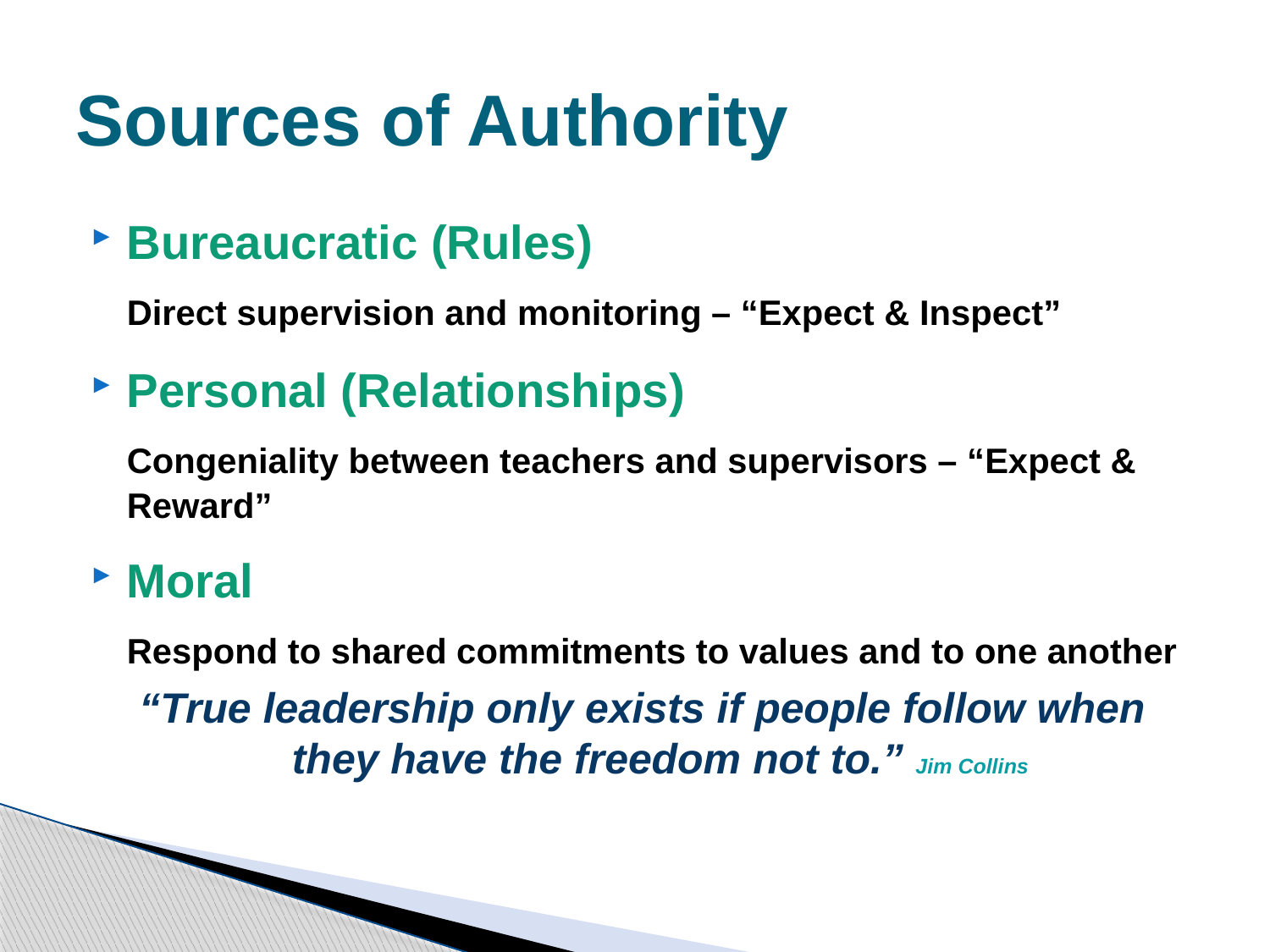

# Sources of Authority
Bureaucratic (Rules)
	Direct supervision and monitoring – “Expect & Inspect”

Personal (Relationships)
	Congeniality between teachers and supervisors – “Expect & Reward”

Moral
	Respond to shared commitments to values and to one another
“True leadership only exists if people follow when they have the freedom not to.” Jim Collins